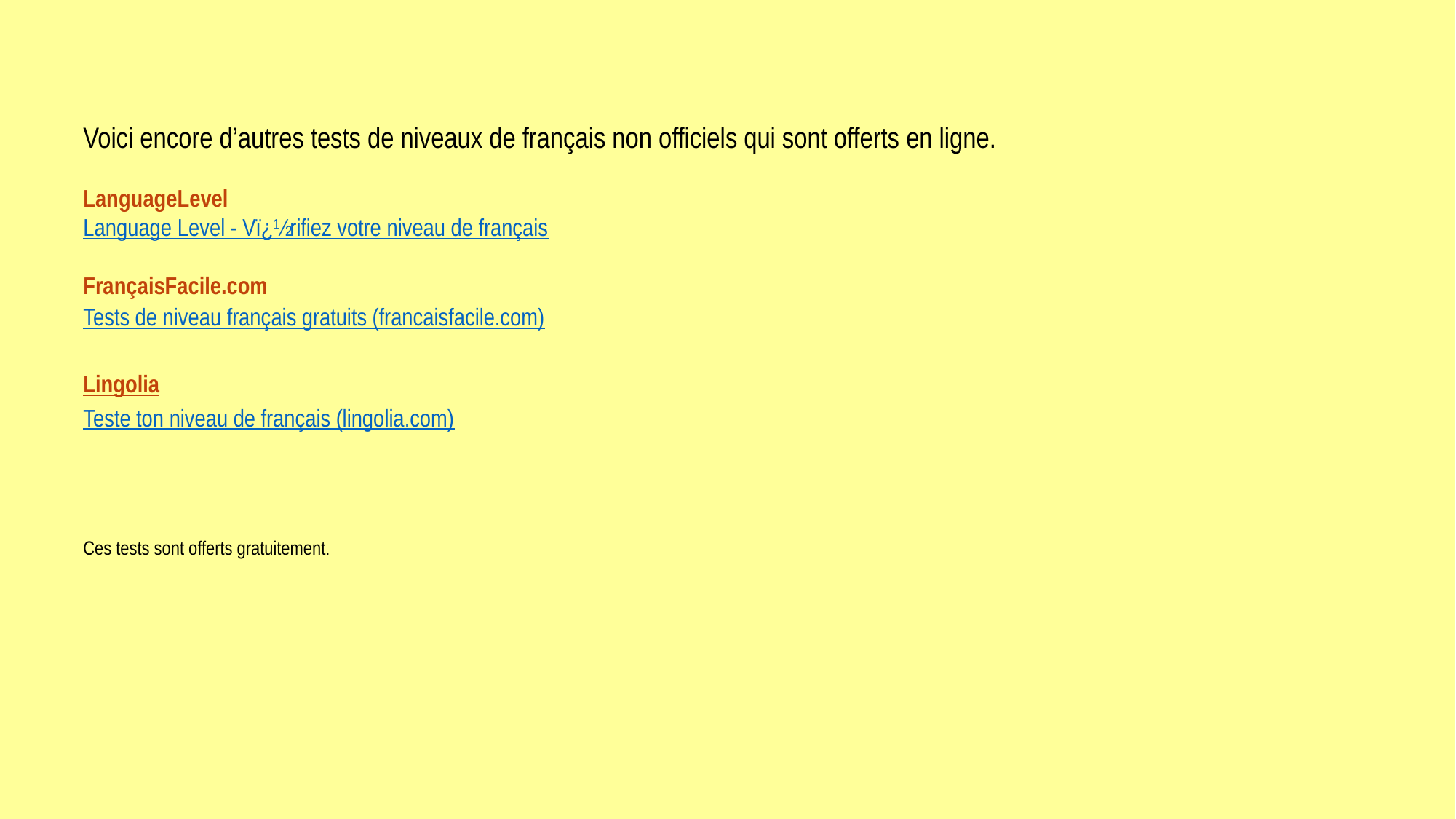

Voici encore d’autres tests de niveaux de français non officiels qui sont offerts en ligne.

LanguageLevel
Language Level - Vï¿½rifiez votre niveau de français

FrançaisFacile.com
Tests de niveau français gratuits (francaisfacile.com)

Lingolia
Teste ton niveau de français (lingolia.com)

Ces tests sont offerts gratuitement.